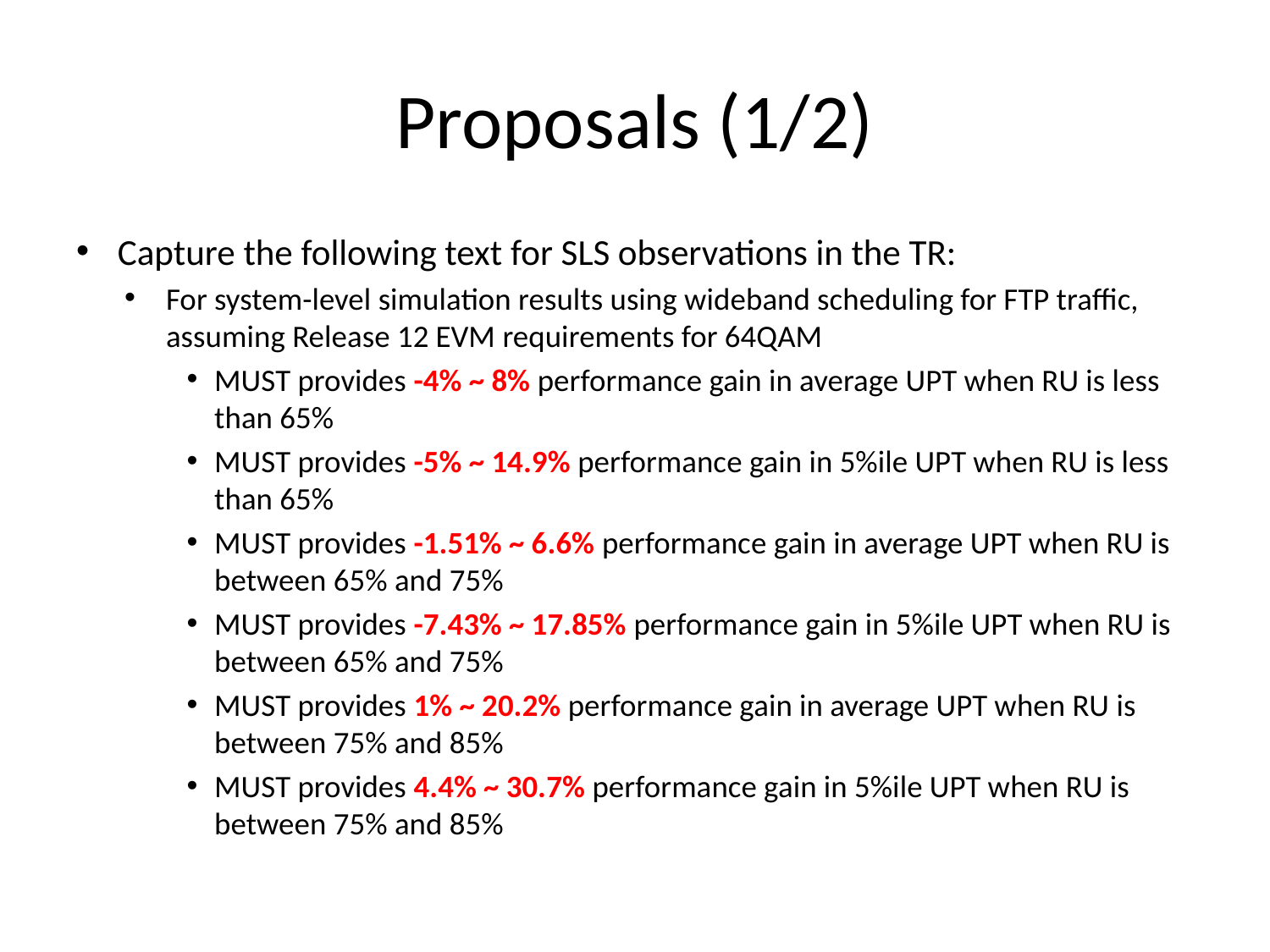

# Proposals (1/2)
Capture the following text for SLS observations in the TR:
For system-level simulation results using wideband scheduling for FTP traffic, assuming Release 12 EVM requirements for 64QAM
MUST provides -4% ~ 8% performance gain in average UPT when RU is less than 65%
MUST provides -5% ~ 14.9% performance gain in 5%ile UPT when RU is less than 65%
MUST provides -1.51% ~ 6.6% performance gain in average UPT when RU is between 65% and 75%
MUST provides -7.43% ~ 17.85% performance gain in 5%ile UPT when RU is between 65% and 75%
MUST provides 1% ~ 20.2% performance gain in average UPT when RU is between 75% and 85%
MUST provides 4.4% ~ 30.7% performance gain in 5%ile UPT when RU is between 75% and 85%